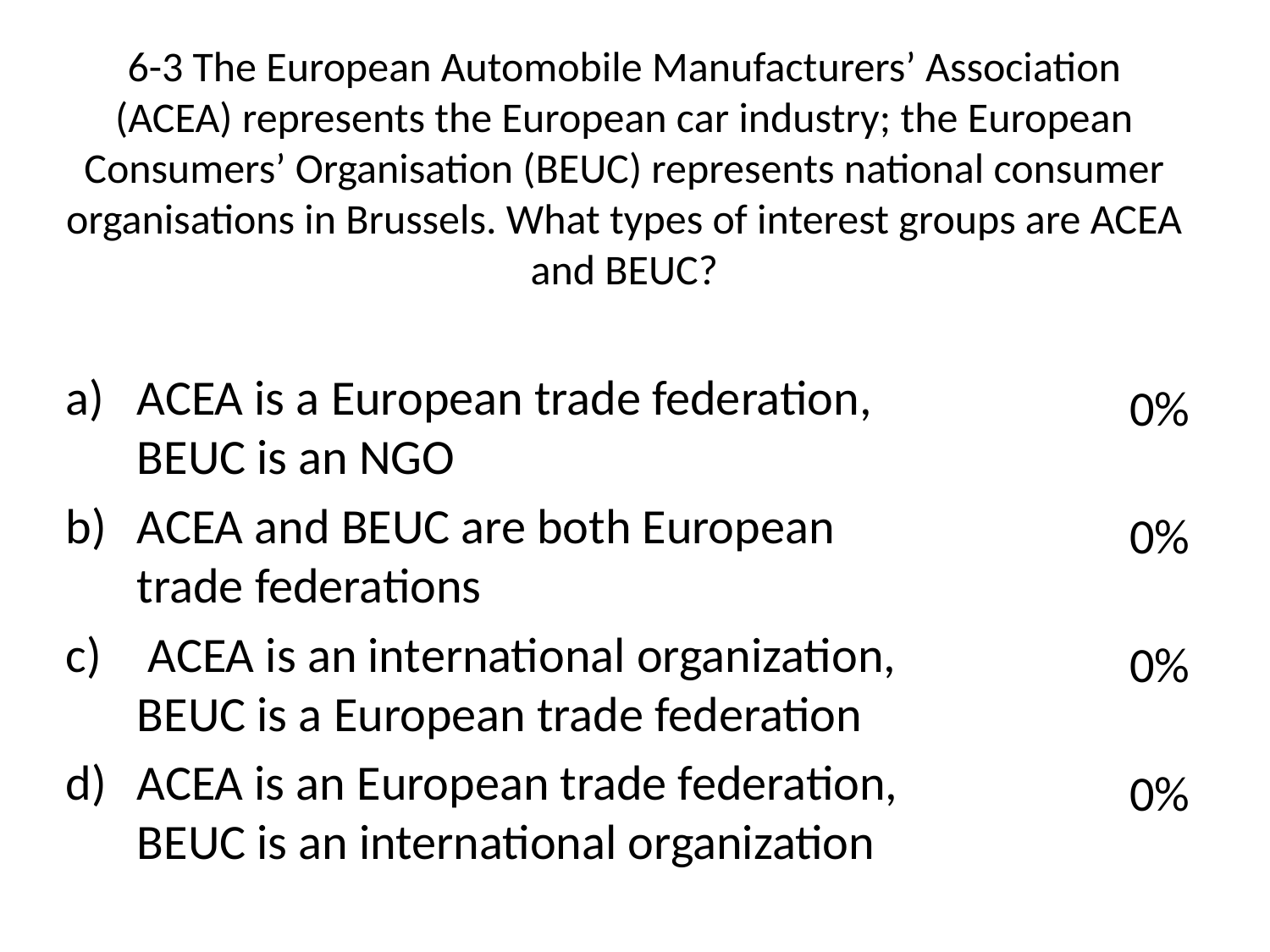

# 6-3 The European Automobile Manufacturers’ Association (ACEA) represents the European car industry; the European Consumers’ Organisation (BEUC) represents national consumer organisations in Brussels. What types of interest groups are ACEA and BEUC?
ACEA is a European trade federation, BEUC is an NGO
ACEA and BEUC are both European trade federations
 ACEA is an international organization, BEUC is a European trade federation
ACEA is an European trade federation, BEUC is an international organization
0%
0%
0%
0%